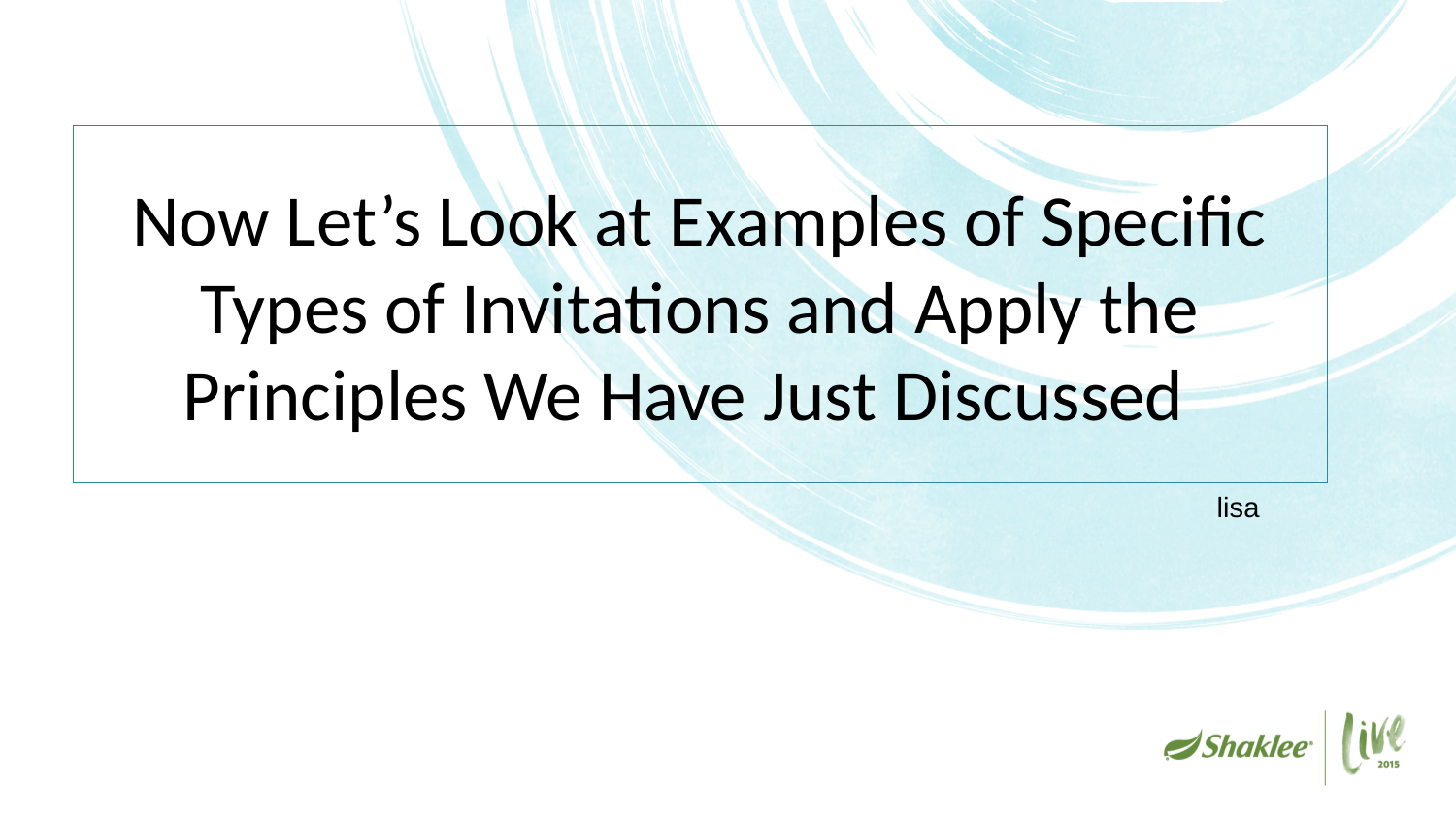

# Now Let’s Look at Examples of Specific Types of Invitations and Apply the Principles We Have Just Discussed
lisa